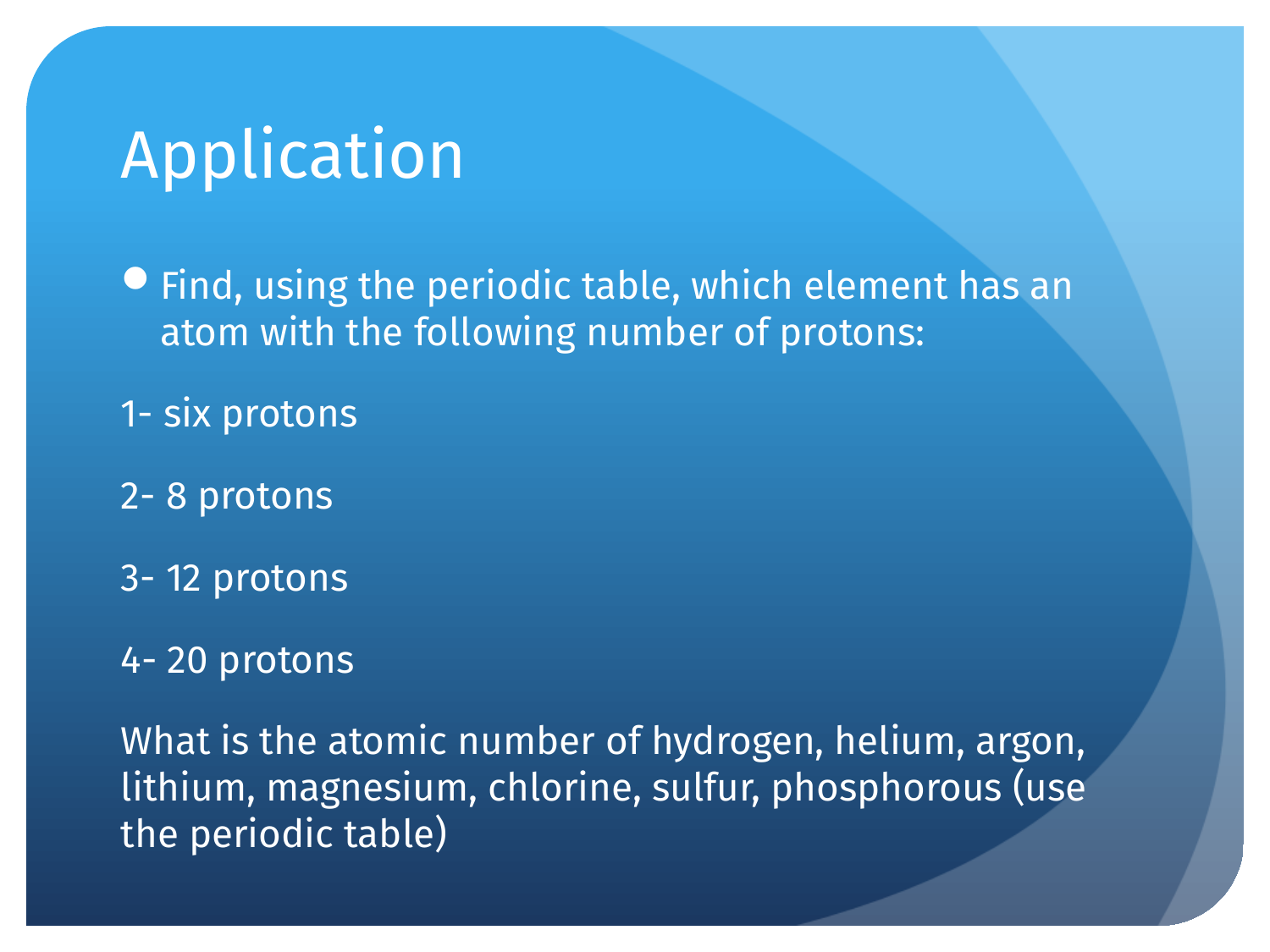

# Application
Find, using the periodic table, which element has an atom with the following number of protons:
1- six protons
2- 8 protons
3- 12 protons
4- 20 protons
What is the atomic number of hydrogen, helium, argon, lithium, magnesium, chlorine, sulfur, phosphorous (use the periodic table)